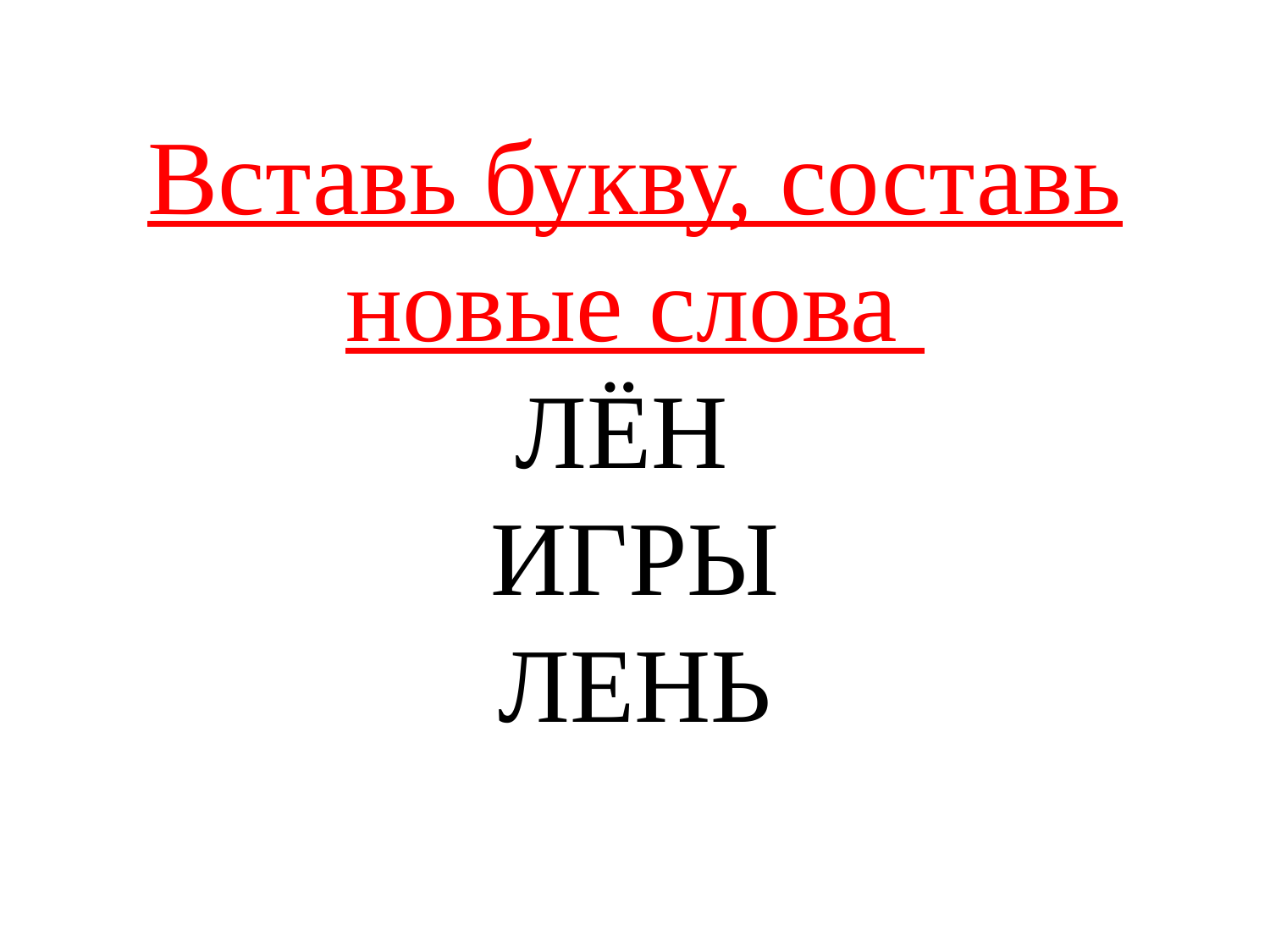

# Вставь букву, составь новые слова ЛЁН ИГРЫ ЛЕНЬ